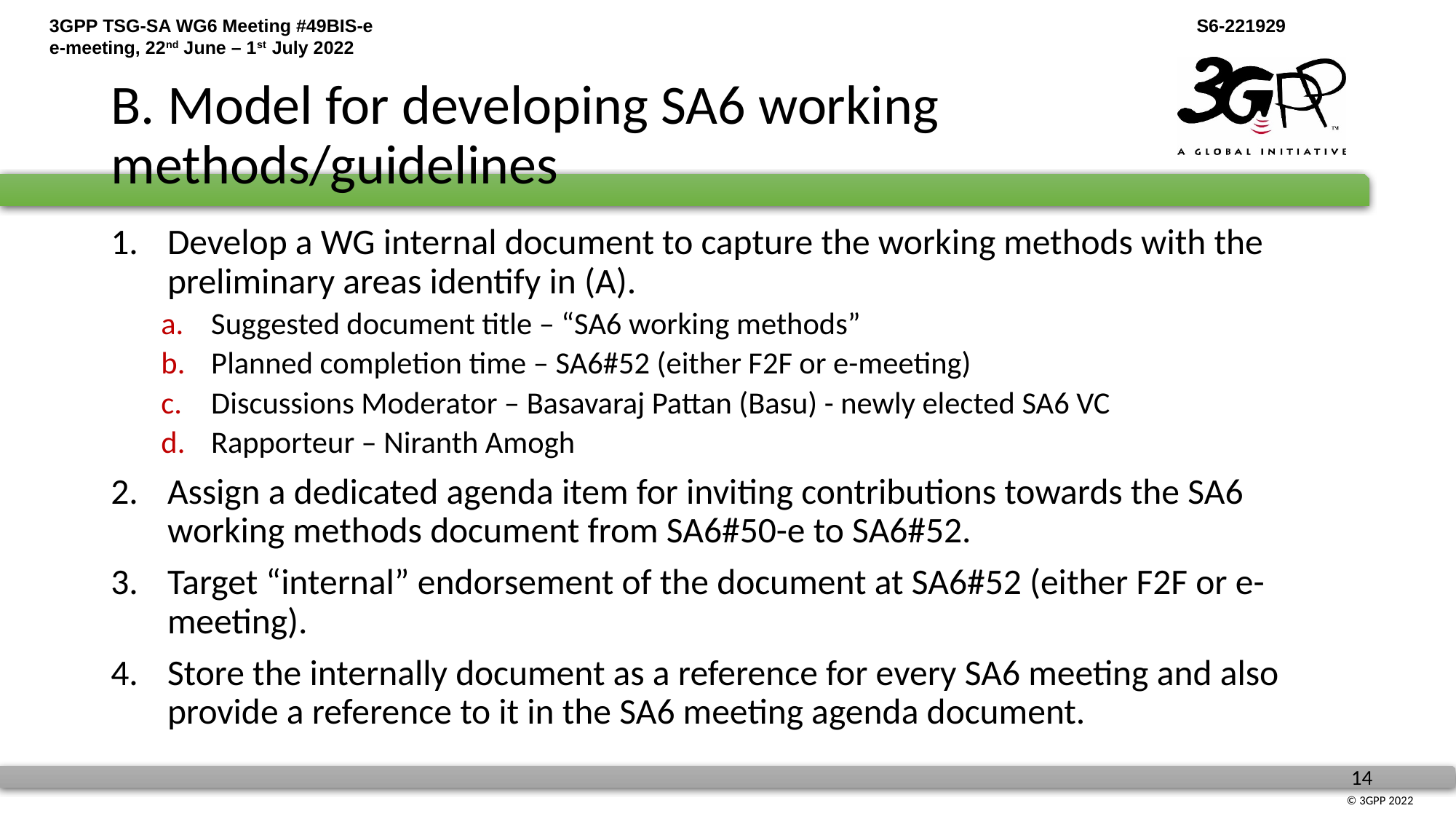

# B. Model for developing SA6 working methods/guidelines
Develop a WG internal document to capture the working methods with the preliminary areas identify in (A).
Suggested document title – “SA6 working methods”
Planned completion time – SA6#52 (either F2F or e-meeting)
Discussions Moderator – Basavaraj Pattan (Basu) - newly elected SA6 VC
Rapporteur – Niranth Amogh
Assign a dedicated agenda item for inviting contributions towards the SA6 working methods document from SA6#50-e to SA6#52.
Target “internal” endorsement of the document at SA6#52 (either F2F or e-meeting).
Store the internally document as a reference for every SA6 meeting and also provide a reference to it in the SA6 meeting agenda document.